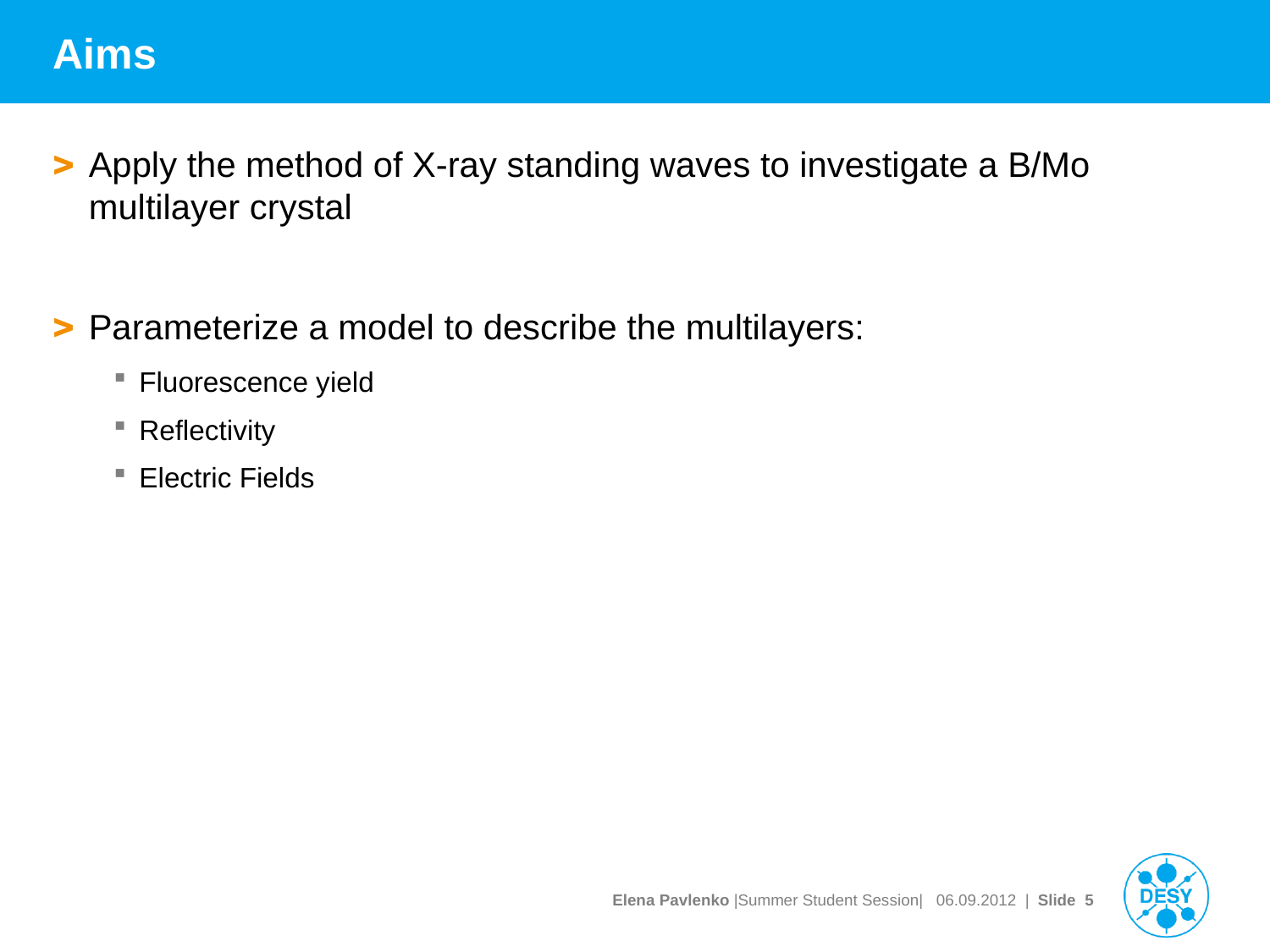

# Aims
Apply the method of X-ray standing waves to investigate a B/Mo multilayer crystal

Parameterize a model to describe the multilayers:
Fluorescence yield
Reflectivity
Electric Fields